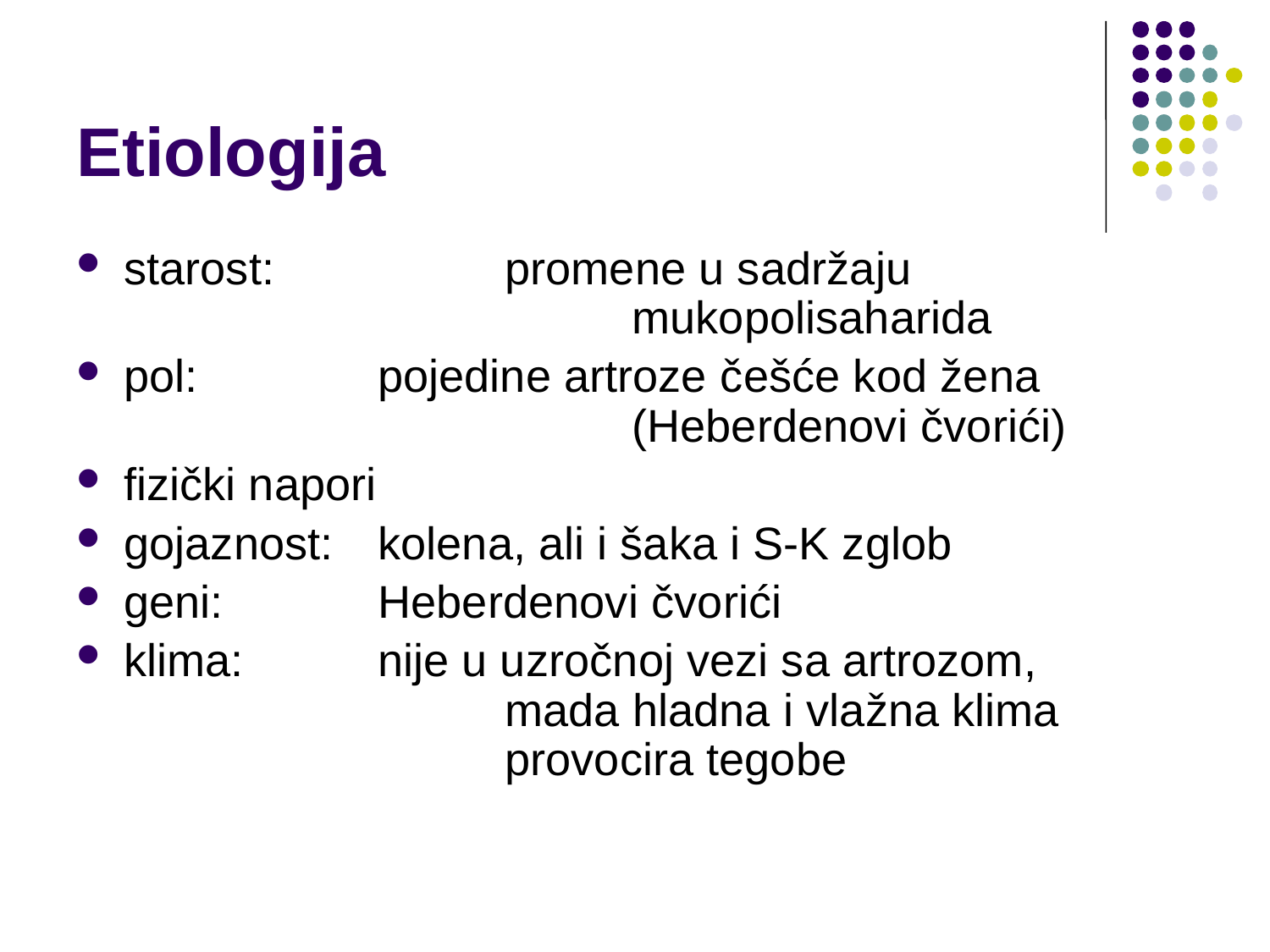

# Etiologija
starost: 		promene u sadržaju 						mukopolisaharida
pol: 		pojedine artroze češće kod žena  					(Heberdenovi čvorići)
fizički napori
gojaznost: 	kolena, ali i šaka i S-K zglob
geni:		Heberdenovi čvorići
klima:		nije u uzročnoj vezi sa artrozom, 				mada hladna i vlažna klima 				provocira tegobe